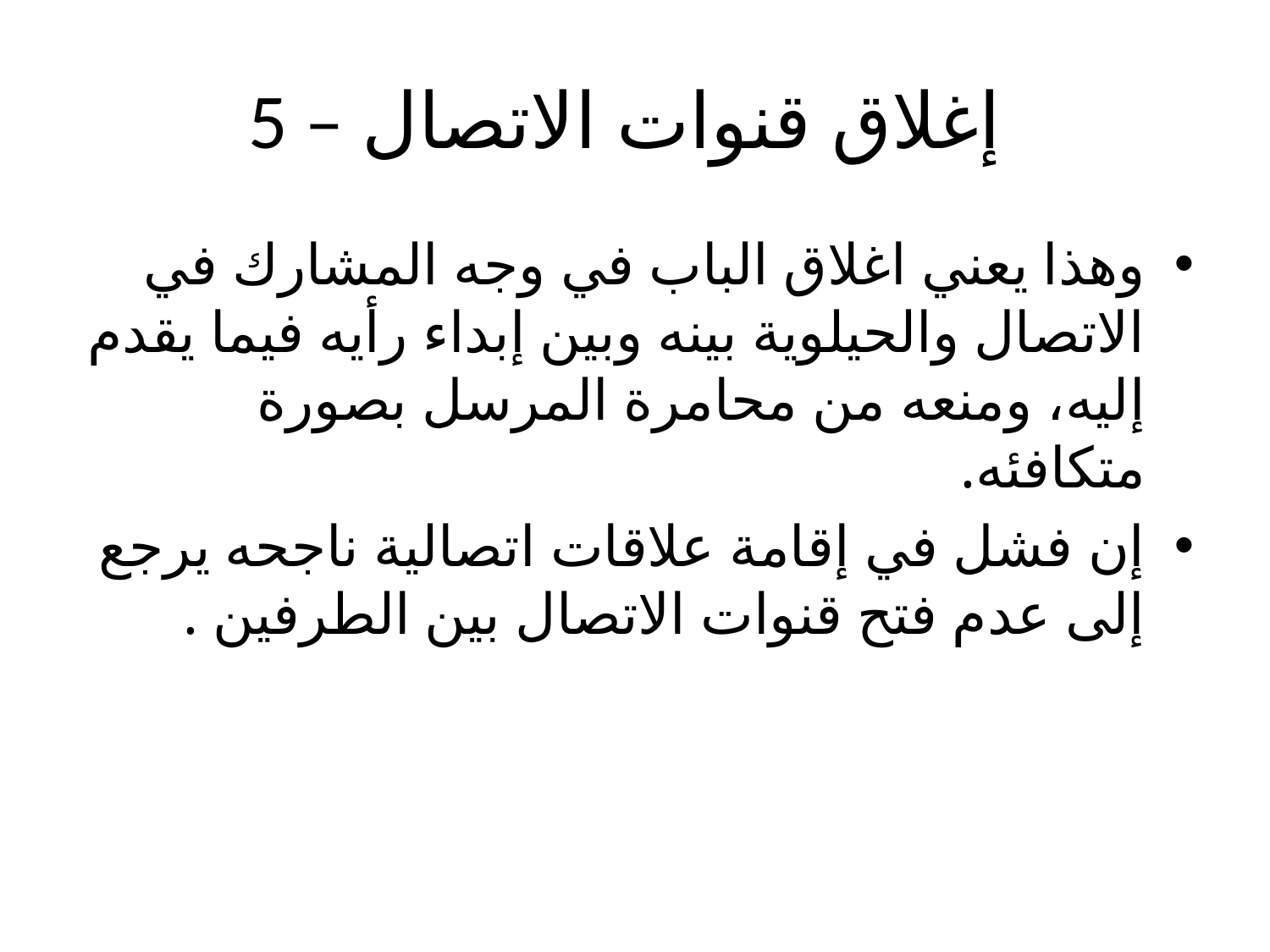

# 5 – إغلاق قنوات الاتصال
وهذا يعني اغلاق الباب في وجه المشارك في الاتصال والحيلوية بينه وبين إبداء رأيه فيما يقدم إليه، ومنعه من محامرة المرسل بصورة متكافئه.
إن فشل في إقامة علاقات اتصالية ناجحه يرجع إلى عدم فتح قنوات الاتصال بين الطرفين .